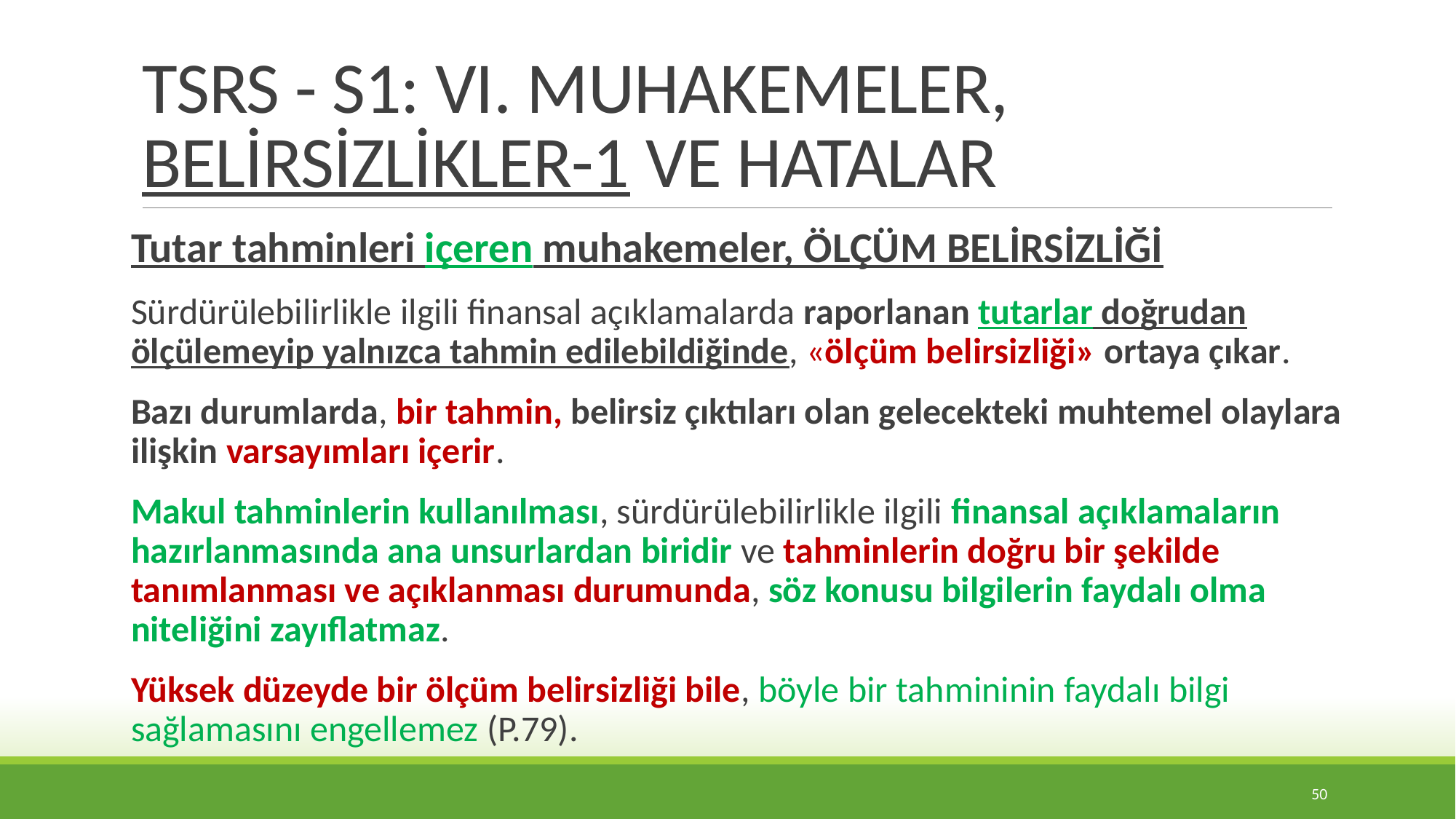

# TSRS - S1: VI. MUHAKEMELER, BELİRSİZLİKLER-1 VE HATALAR
Tutar tahminleri içeren muhakemeler, ÖLÇÜM BELİRSİZLİĞİ
Sürdürülebilirlikle ilgili finansal açıklamalarda raporlanan tutarlar doğrudan ölçülemeyip yalnızca tahmin edilebildiğinde, «ölçüm belirsizliği» ortaya çıkar.
Bazı durumlarda, bir tahmin, belirsiz çıktıları olan gelecekteki muhtemel olaylara ilişkin varsayımları içerir.
Makul tahminlerin kullanılması, sürdürülebilirlikle ilgili finansal açıklamaların hazırlanmasında ana unsurlardan biridir ve tahminlerin doğru bir şekilde tanımlanması ve açıklanması durumunda, söz konusu bilgilerin faydalı olma niteliğini zayıflatmaz.
Yüksek düzeyde bir ölçüm belirsizliği bile, böyle bir tahmininin faydalı bilgi sağlamasını engellemez (P.79).
50